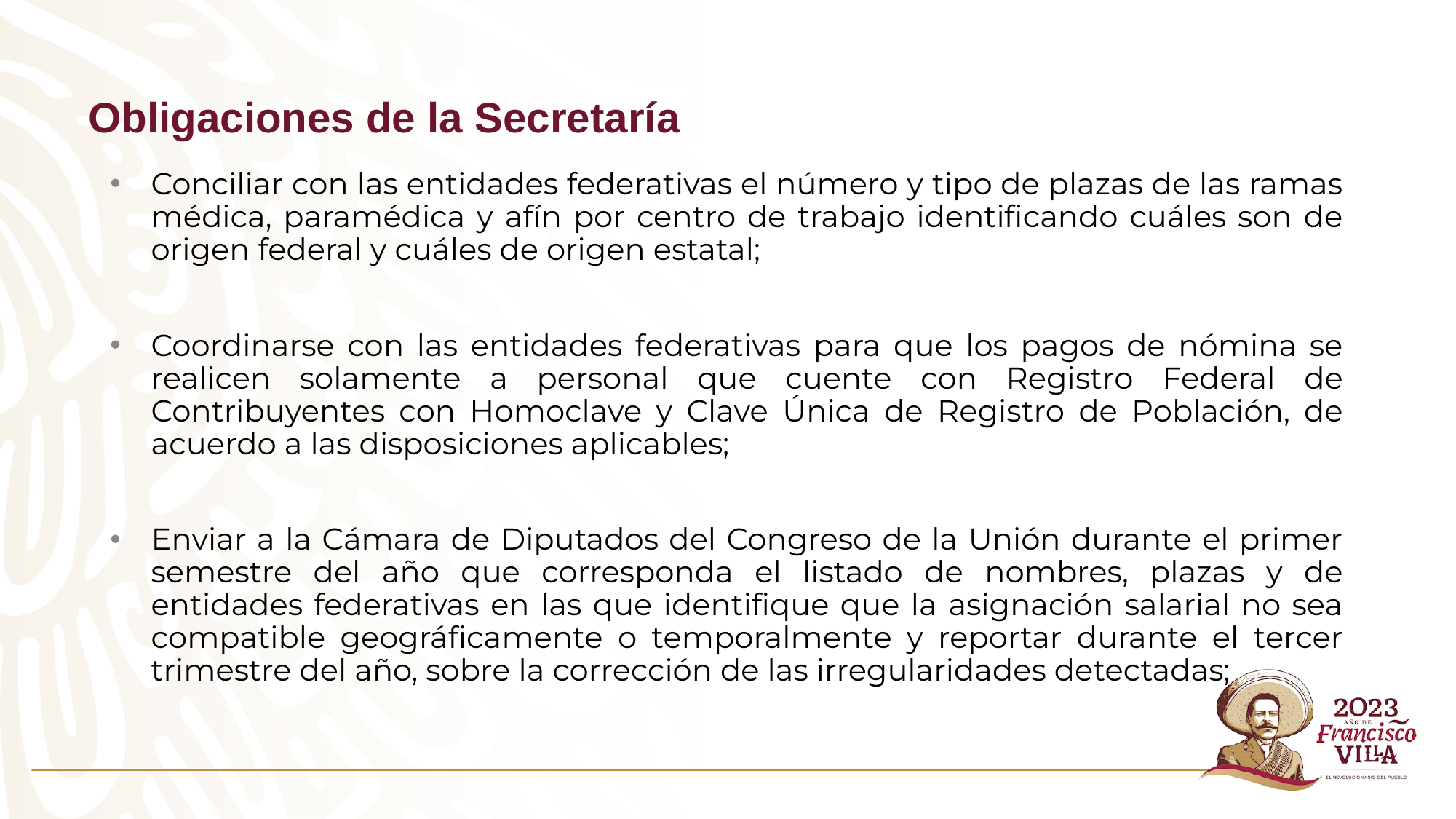

# Obligaciones de la Secretaría
Conciliar con las entidades federativas el número y tipo de plazas de las ramas médica, paramédica y afín por centro de trabajo identificando cuáles son de origen federal y cuáles de origen estatal;

Coordinarse con las entidades federativas para que los pagos de nómina se realicen solamente a personal que cuente con Registro Federal de Contribuyentes con Homoclave y Clave Única de Registro de Población, de acuerdo a las disposiciones aplicables;

Enviar a la Cámara de Diputados del Congreso de la Unión durante el primer semestre del año que corresponda el listado de nombres, plazas y de entidades federativas en las que identifique que la asignación salarial no sea compatible geográficamente o temporalmente y reportar durante el tercer trimestre del año, sobre la corrección de las irregularidades detectadas;